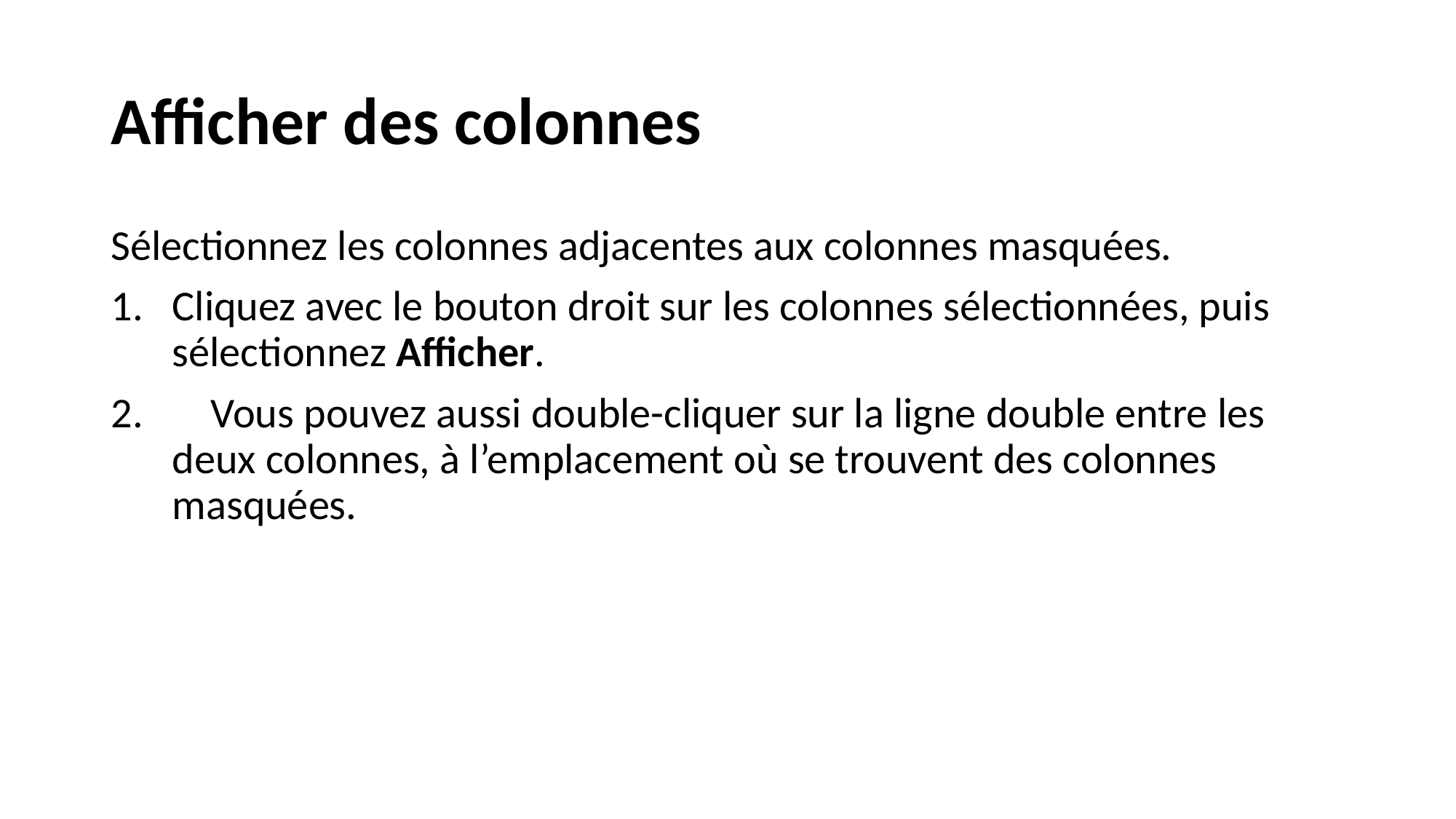

# Afficher des colonnes
Sélectionnez les colonnes adjacentes aux colonnes masquées.
Cliquez avec le bouton droit sur les colonnes sélectionnées, puis sélectionnez Afficher.
    Vous pouvez aussi double-cliquer sur la ligne double entre les deux colonnes, à l’emplacement où se trouvent des colonnes masquées.